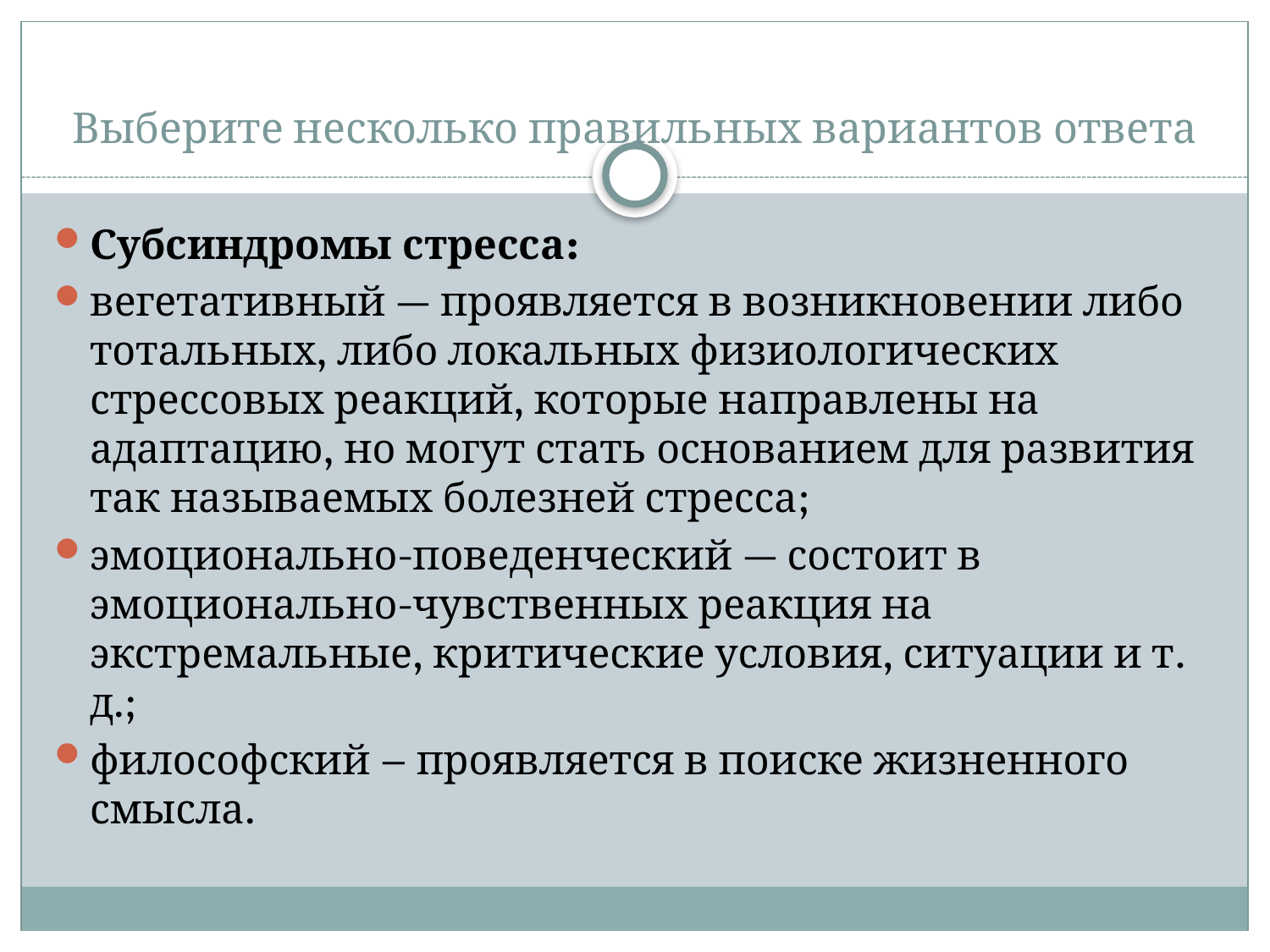

# Выберите несколько правильных вариантов ответа
Субсиндромы стресса:
вегетативный — проявляется в возникновении либо тотальных, либо локальных физиологических стрессовых реакций, которые направлены на адаптацию, но могут стать основанием для развития так называемых болезней стресса;
эмоционально-поведенческий — состоит в эмоционально-чувственных реакция на экстремальные, критические условия, ситуации и т. д.;
философский – проявляется в поиске жизненного смысла.